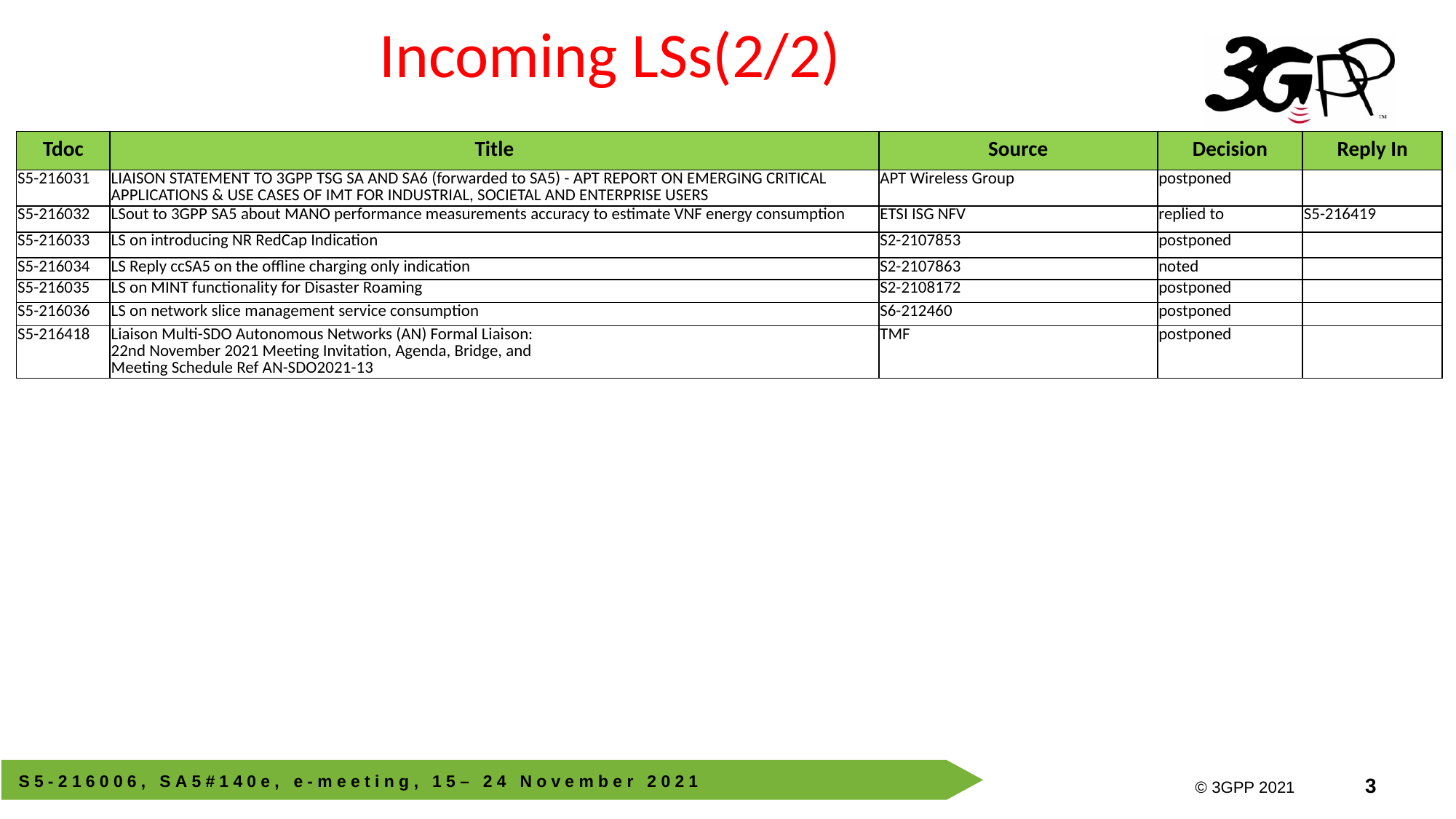

# Incoming LSs(2/2)
| Tdoc | Title | Source | Decision | Reply In |
| --- | --- | --- | --- | --- |
| S5-216031 | LIAISON STATEMENT TO 3GPP TSG SA AND SA6 (forwarded to SA5) - APT REPORT ON EMERGING CRITICAL APPLICATIONS & USE CASES OF IMT FOR INDUSTRIAL, SOCIETAL AND ENTERPRISE USERS | APT Wireless Group | postponed |  |
| S5-216032 | LSout to 3GPP SA5 about MANO performance measurements accuracy to estimate VNF energy consumption | ETSI ISG NFV | replied to | S5-216419 |
| S5-216033 | LS on introducing NR RedCap Indication | S2-2107853 | postponed |  |
| S5-216034 | LS Reply ccSA5 on the offline charging only indication | S2-2107863 | noted |  |
| S5-216035 | LS on MINT functionality for Disaster Roaming | S2-2108172 | postponed |  |
| S5-216036 | LS on network slice management service consumption | S6-212460 | postponed |  |
| S5-216418 | Liaison Multi-SDO Autonomous Networks (AN) Formal Liaison: 22nd November 2021 Meeting Invitation, Agenda, Bridge, and Meeting Schedule Ref AN-SDO2021-13 | TMF | postponed |  |